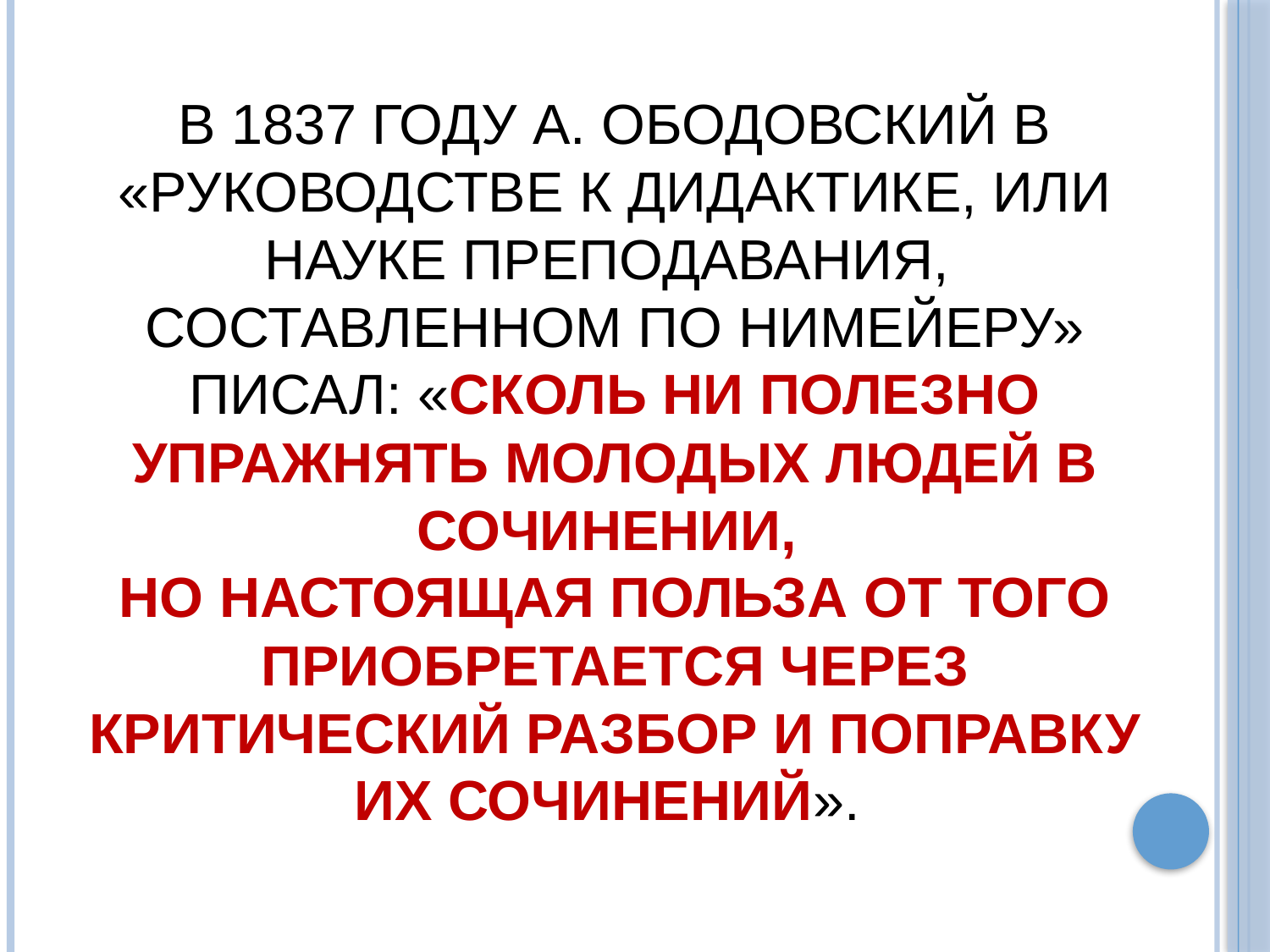

# В 1837 году А. Ободовский в «Руководстве к дидактике, или науке преподавания, составленном по Нимейеру» писал: «Сколь ни полезно упражнять молодых людей в сочинении, но настоящая польза от того приобретается через критический разбор и поправку их сочинений».